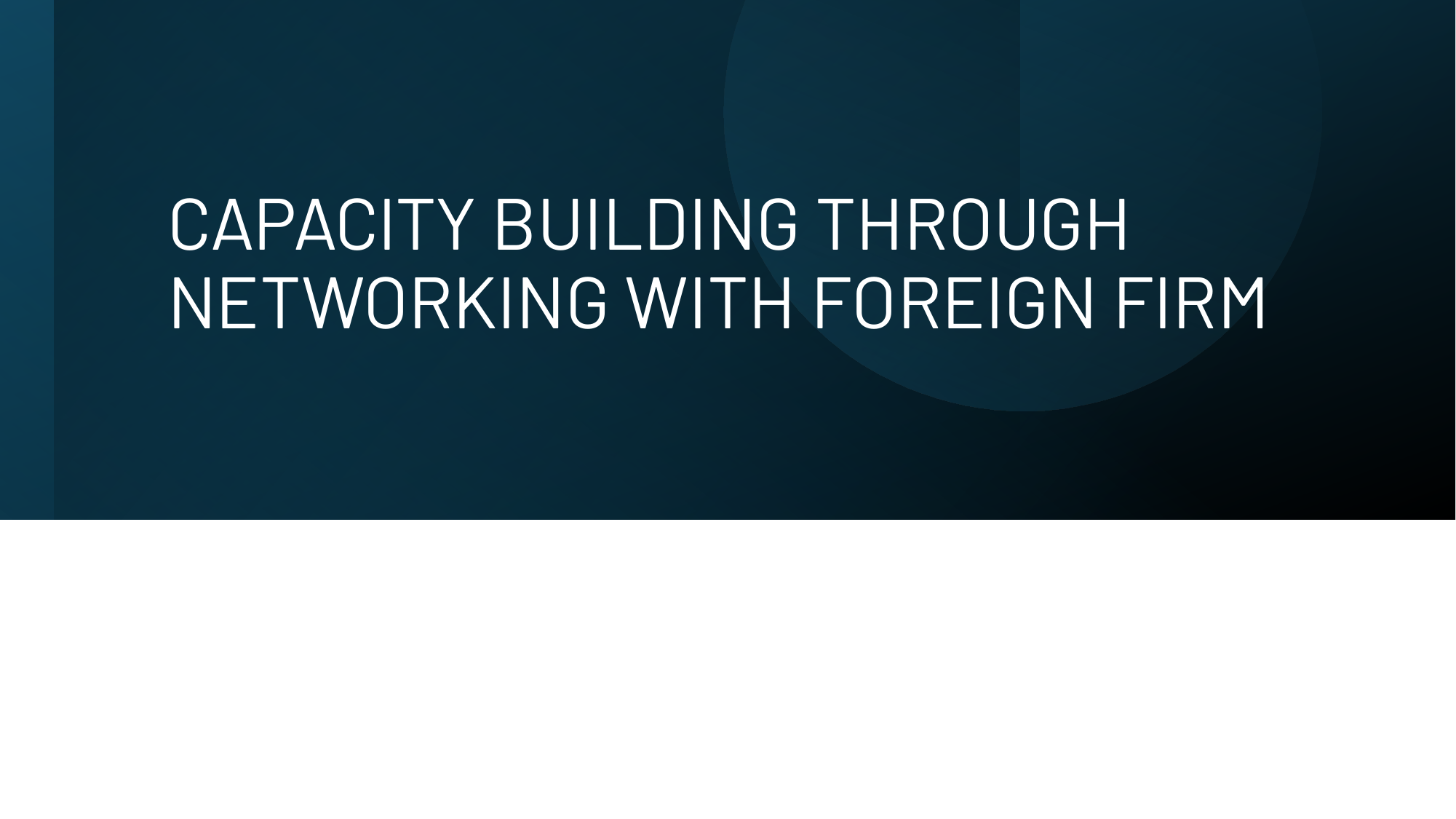

# CAPACITY BUILDING THROUGH NETWORKING WITH FOREIGN FIRM